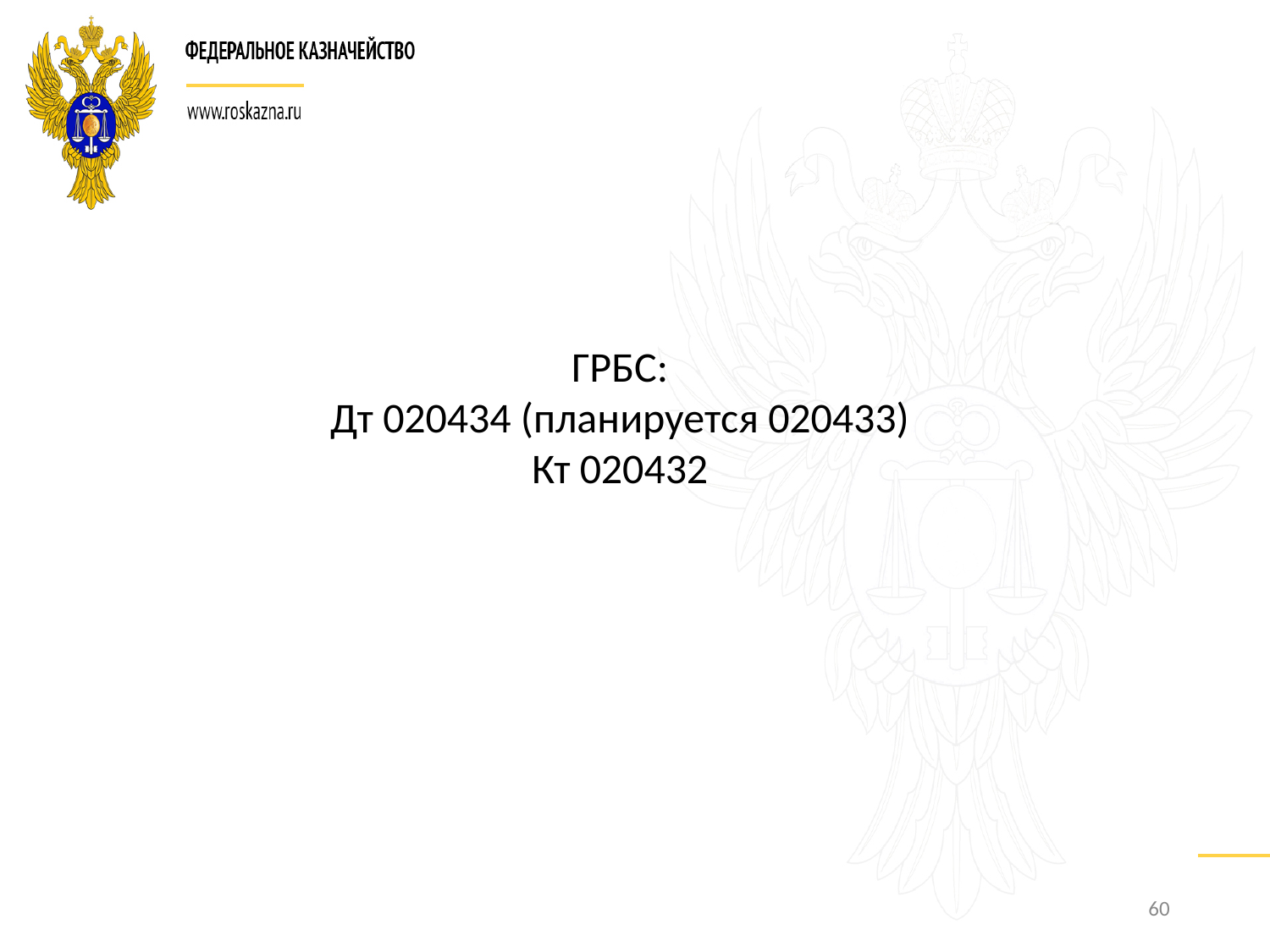

ГРБС:
Дт 020434 (планируется 020433)
Кт 020432
60